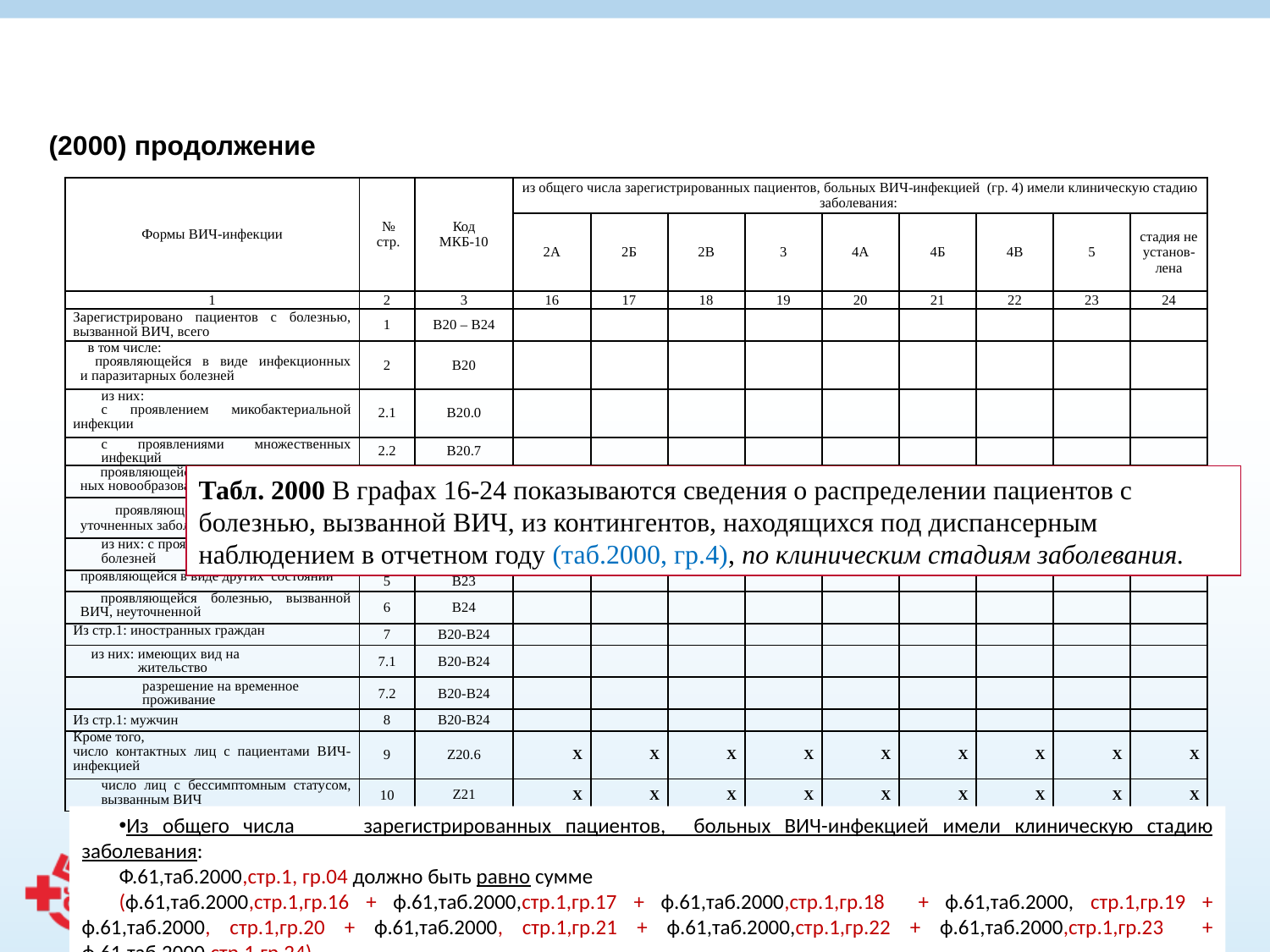

(2000) продолжение

| Формы ВИЧ-инфекции | № стр. | Код МКБ-10 | из общего числа зарегистрированных пациентов, больных ВИЧ-инфекцией (гр. 4) имели клиническую стадию заболевания: |  |  |  |  |  |  |  |  |
| --- | --- | --- | --- | --- | --- | --- | --- | --- | --- | --- | --- |
|  |  |  | 2А | 2Б | 2В | 3 | 4А | 4Б | 4В | 5 | стадия не установ-лена |
| 1 | 2 | 3 | 16 | 17 | 18 | 19 | 20 | 21 | 22 | 23 | 24 |
| Зарегистрировано пациентов с болезнью, вызванной ВИЧ, всего | 1 | В20 – В24 |  |  |  |  |  |  |  |  |  |
| в том числе: проявляющейся в виде инфекционных и паразитарных болезней | 2 | В20 |  |  |  |  |  |  |  |  |  |
| из них: с проявлением микобактериальной инфекции | 2.1 | В20.0 |  |  |  |  |  |  |  |  |  |
| с проявлениями множественных инфекций | 2.2 | В20.7 |  |  |  |  |  |  |  |  |  |
| проявляющейся в виде злокачествен ных новообразований | 3 | В21 |  |  |  |  |  |  |  |  |  |
| проявляющейся в виде других уточненных заболеваний | 4 | В22 |  |  |  |  |  |  |  |  |  |
| из них: с проявлениями множественных болезней | 4.1 | В22.7 |  |  |  |  |  |  |  |  |  |
| проявляющейся в виде других состояний | 5 | В23 |  |  |  |  |  |  |  |  |  |
| проявляющейся болезнью, вызванной ВИЧ, неуточненной | 6 | В24 |  |  |  |  |  |  |  |  |  |
| Из стр.1: иностранных граждан | 7 | В20-В24 |  |  |  |  |  |  |  |  |  |
| из них: имеющих вид на жительство | 7.1 | В20-В24 |  |  |  |  |  |  |  |  |  |
| разрешение на временное проживание | 7.2 | В20-В24 |  |  |  |  |  |  |  |  |  |
| Из стр.1: мужчин | 8 | В20-В24 |  |  |  |  |  |  |  |  |  |
| Кроме того, число контактных лиц с пациентами ВИЧ-инфекцией | 9 | Z20.6 | X | X | X | X | X | X | X | X | X |
| число лиц с бессимптомным статусом, вызванным ВИЧ | 10 | Z21 | X | X | X | X | X | X | X | X | X |
Табл. 2000 В графах 16-24 показываются сведения о распределении пациентов с болезнью, вызванной ВИЧ, из контингентов, находящихся под диспансерным наблюдением в отчетном году (таб.2000, гр.4), по клиническим стадиям заболевания.
Из общего числа     зарегистрированных пациентов,  больных ВИЧ-инфекцией имели клиническую стадию заболевания:
Ф.61,таб.2000,стр.1, гр.04 должно быть равно сумме
(ф.61,таб.2000,стр.1,гр.16 + ф.61,таб.2000,стр.1,гр.17 + ф.61,таб.2000,стр.1,гр.18  + ф.61,таб.2000, стр.1,гр.19 + ф.61,таб.2000, стр.1,гр.20 + ф.61,таб.2000, стр.1,гр.21 + ф.61,таб.2000,стр.1,гр.22 + ф.61,таб.2000,стр.1,гр.23  + ф.61,таб.2000,стр.1,гр.24)